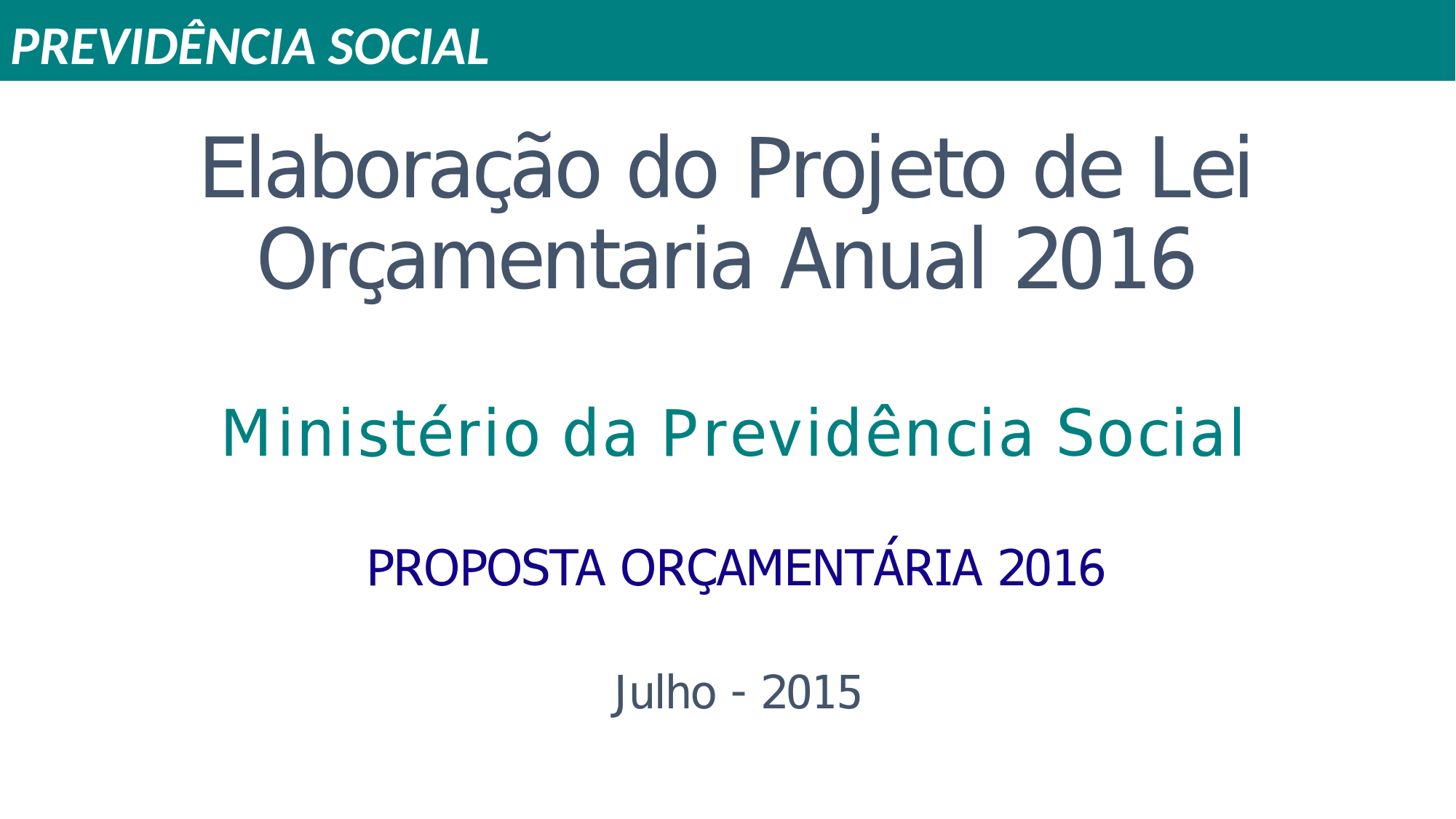

PREVIDÊNCIA SOCIAL

# Elaboração do Projeto de Lei Orçamentaria Anual 2016
Ministério da Previdência Social

PROPOSTA ORÇAMENTÁRIA 2016

Julho - 2015